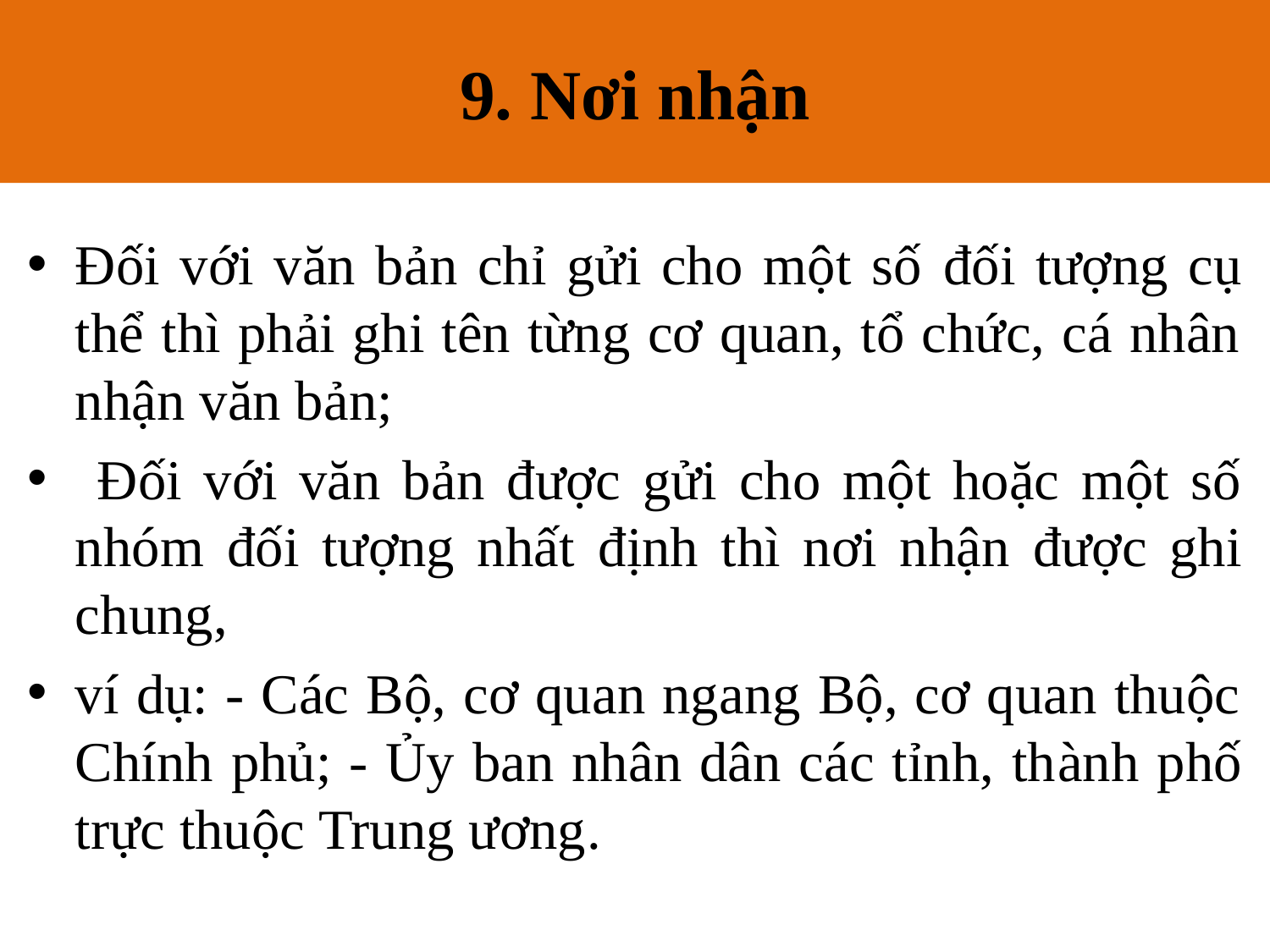

9. Nơi nhận
# 9. Nơi nhận
Đối với văn bản chỉ gửi cho một số đối tượng cụ thể thì phải ghi tên từng cơ quan, tổ chức, cá nhân nhận văn bản;
 Đối với văn bản được gửi cho một hoặc một số nhóm đối tượng nhất định thì nơi nhận được ghi chung,
ví dụ: - Các Bộ, cơ quan ngang Bộ, cơ quan thuộc Chính phủ; - Ủy ban nhân dân các tỉnh, thành phố trực thuộc Trung ương.